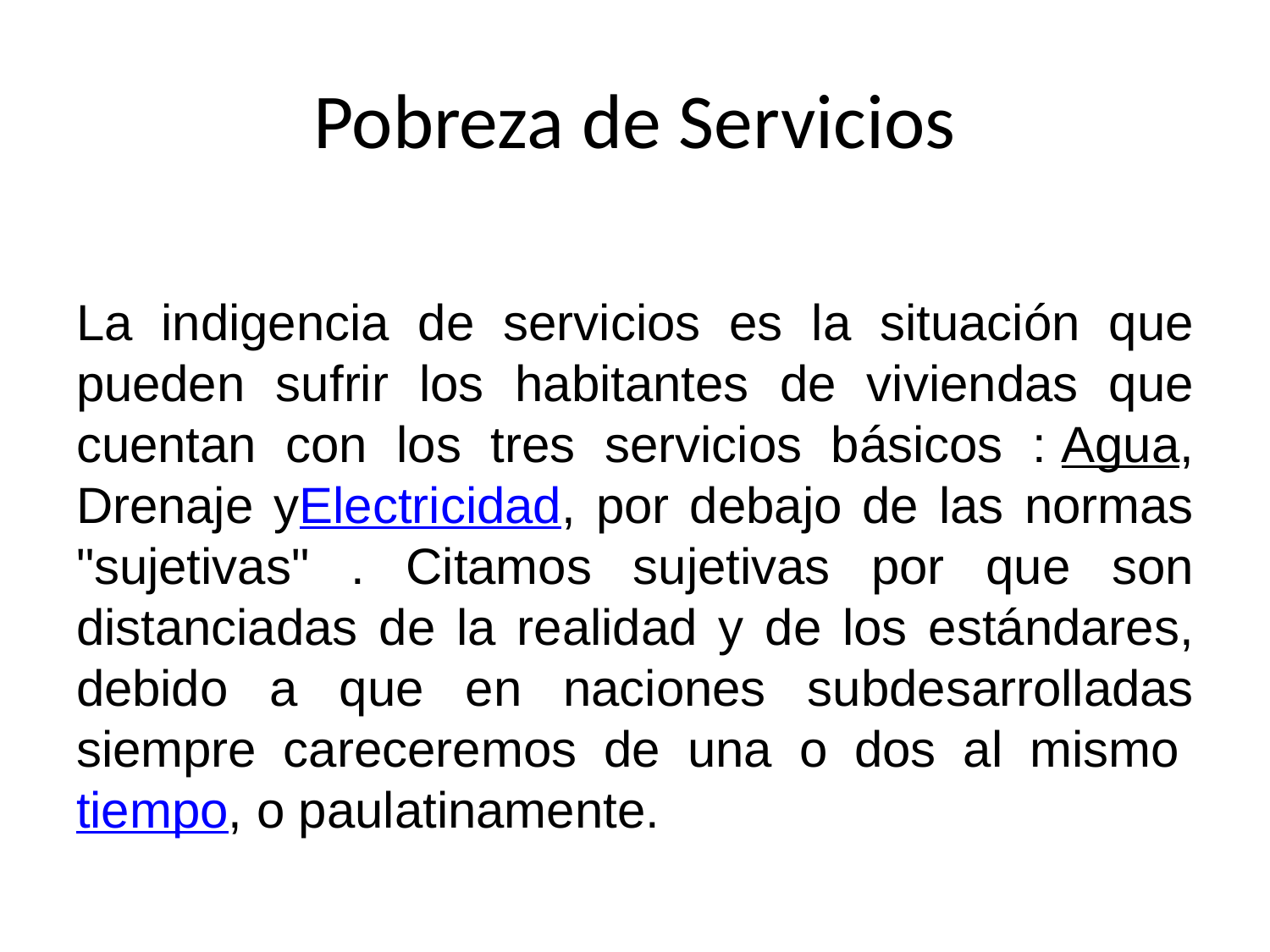

# Pobreza de Servicios
La indigencia de servicios es la situación que pueden sufrir los habitantes de viviendas que cuentan con los tres servicios básicos : Agua, Drenaje yElectricidad, por debajo de las normas "sujetivas" . Citamos sujetivas por que son distanciadas de la realidad y de los estándares, debido a que en naciones subdesarrolladas siempre careceremos de una o dos al mismo tiempo, o paulatinamente.